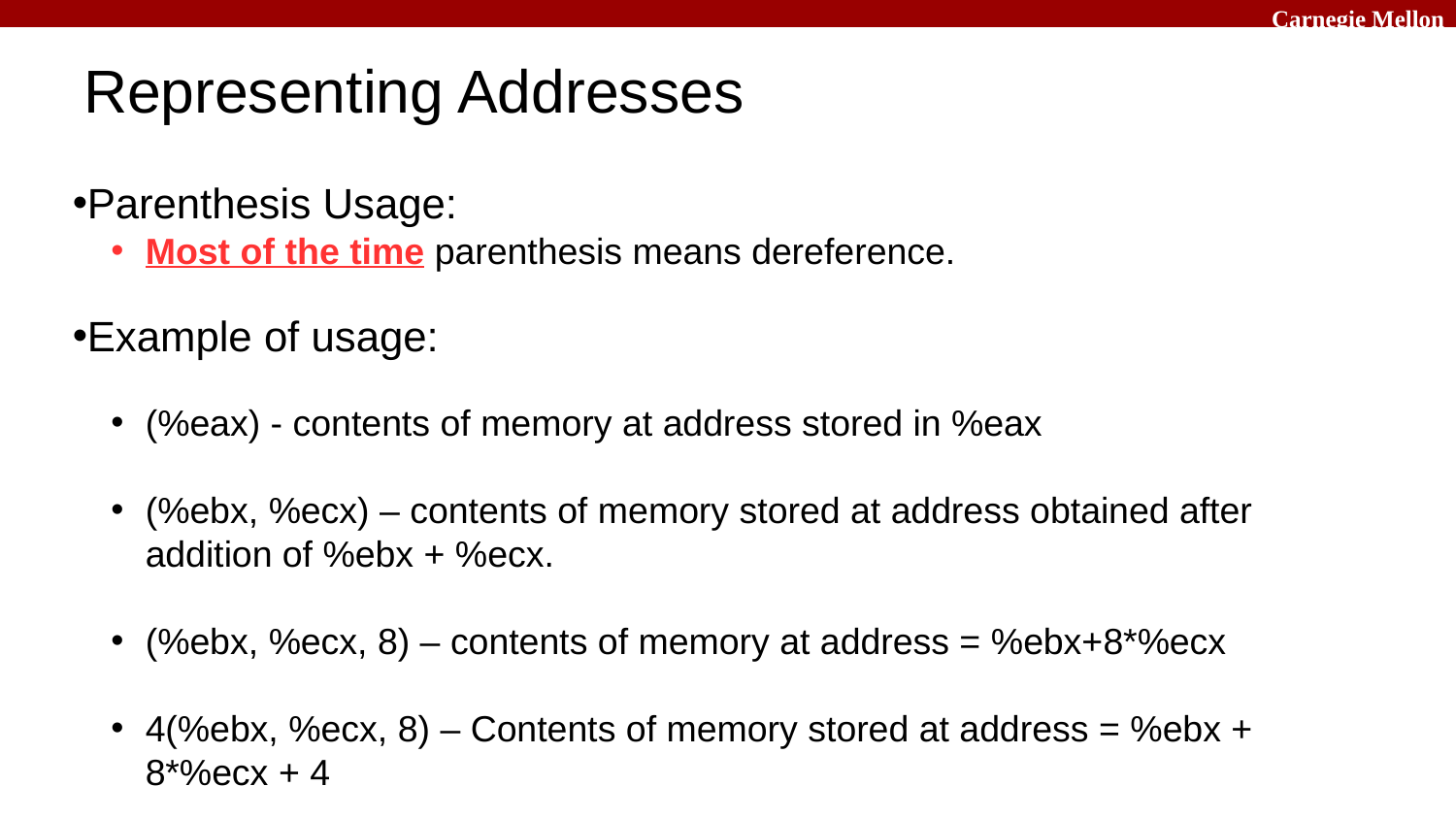

Representing Addresses
Parenthesis Usage:
Most of the time parenthesis means dereference.

Example of usage:

(%eax) - contents of memory at address stored in %eax

(%ebx, %ecx) – contents of memory stored at address obtained after addition of %ebx + %ecx.

(%ebx, %ecx, 8) – contents of memory at address = %ebx+8*%ecx

4(%ebx, %ecx, 8) – Contents of memory stored at address = %ebx + 8*%ecx + 4